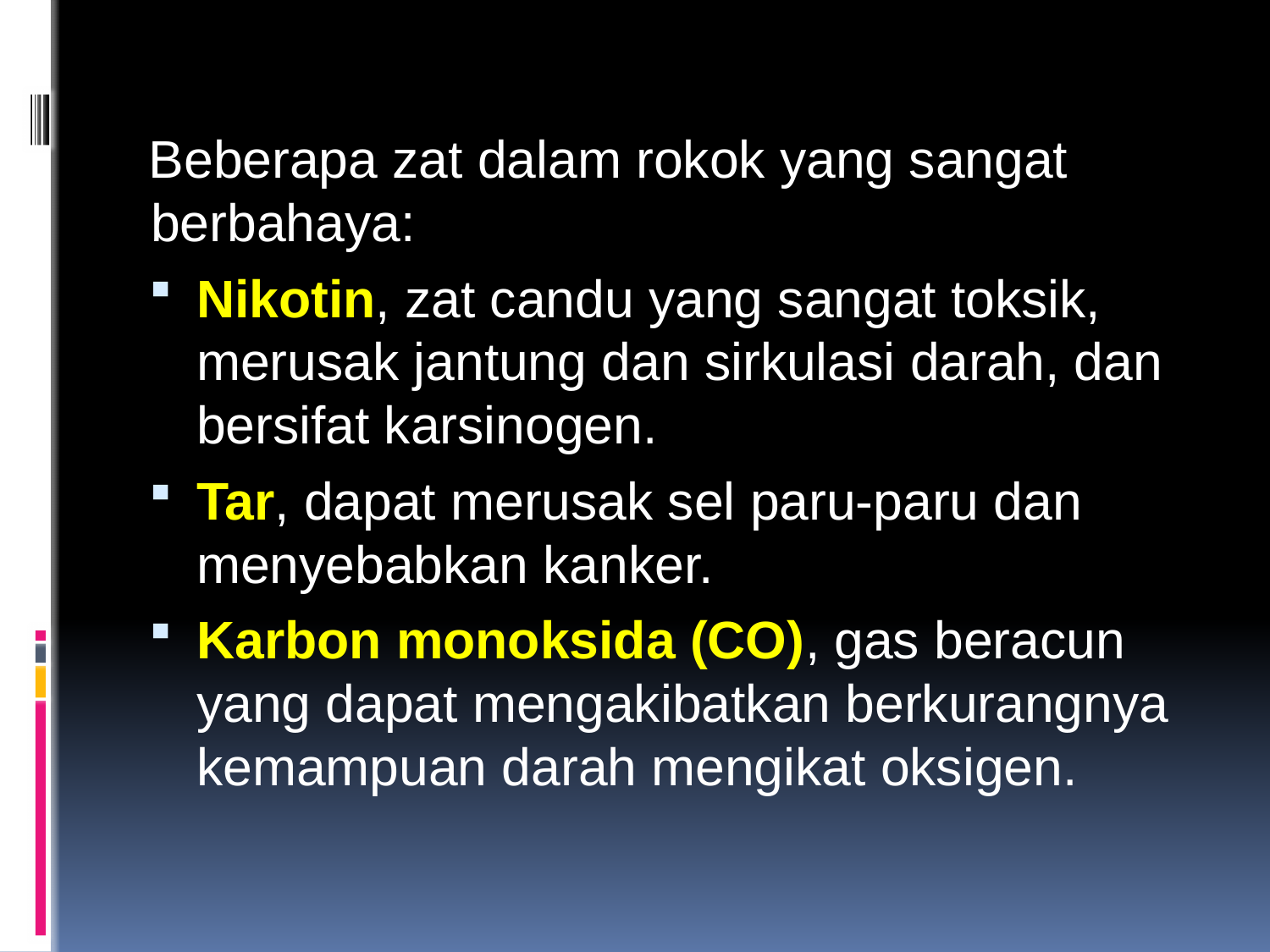

Beberapa zat dalam rokok yang sangat berbahaya:
Nikotin, zat candu yang sangat toksik, merusak jantung dan sirkulasi darah, dan bersifat karsinogen.
Tar, dapat merusak sel paru-paru dan menyebabkan kanker.
Karbon monoksida (CO), gas beracun yang dapat mengakibatkan berkurangnya kemampuan darah mengikat oksigen.